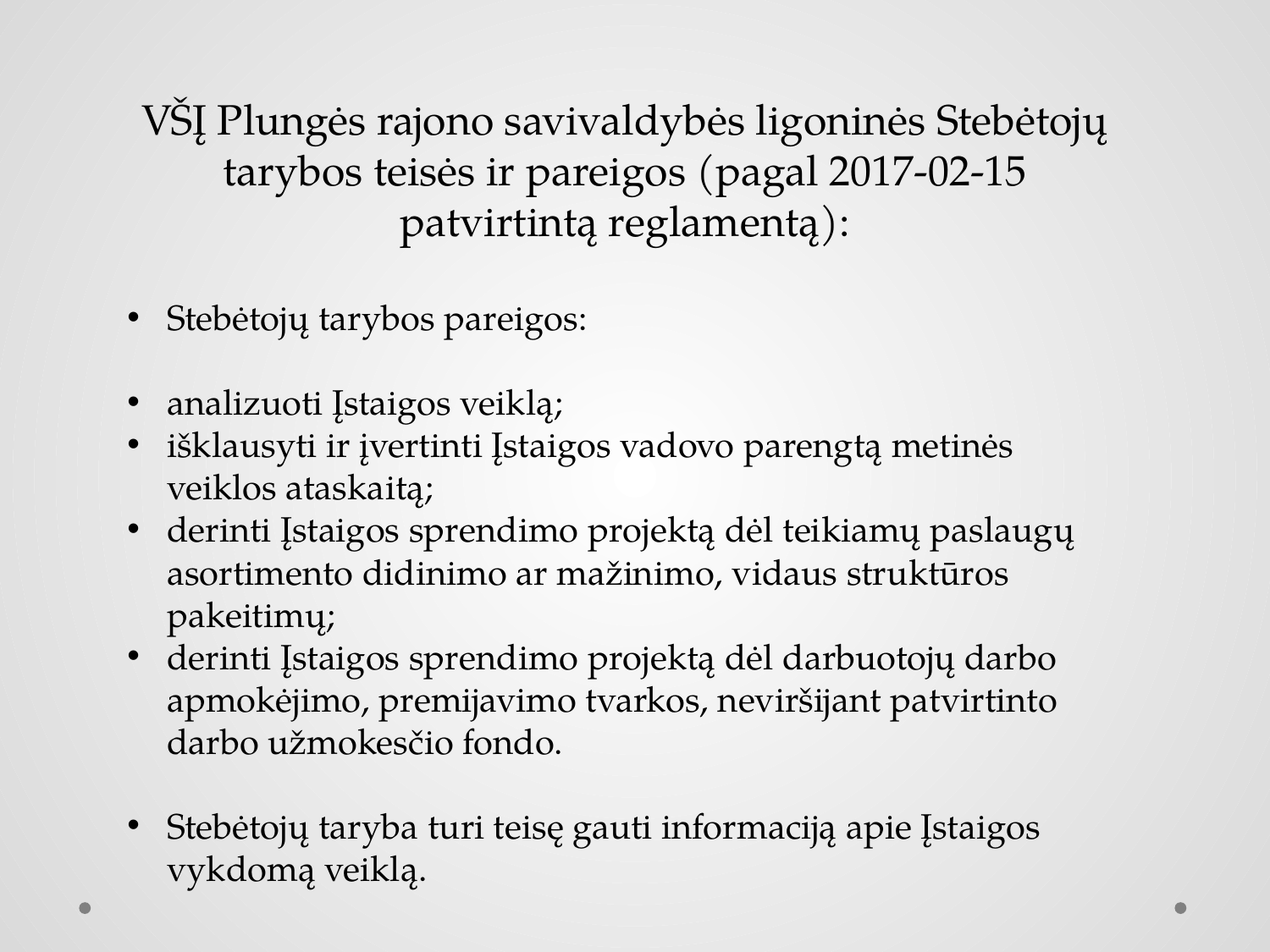

VŠĮ Plungės rajono savivaldybės ligoninės Stebėtojų tarybos teisės ir pareigos (pagal 2017-02-15 patvirtintą reglamentą):

Stebėtojų tarybos pareigos:

analizuoti Įstaigos veiklą;
išklausyti ir įvertinti Įstaigos vadovo parengtą metinės veiklos ataskaitą;
derinti Įstaigos sprendimo projektą dėl teikiamų paslaugų asortimento didinimo ar mažinimo, vidaus struktūros pakeitimų;
derinti Įstaigos sprendimo projektą dėl darbuotojų darbo apmokėjimo, premijavimo tvarkos, neviršijant patvirtinto darbo užmokesčio fondo.

Stebėtojų taryba turi teisę gauti informaciją apie Įstaigos vykdomą veiklą.